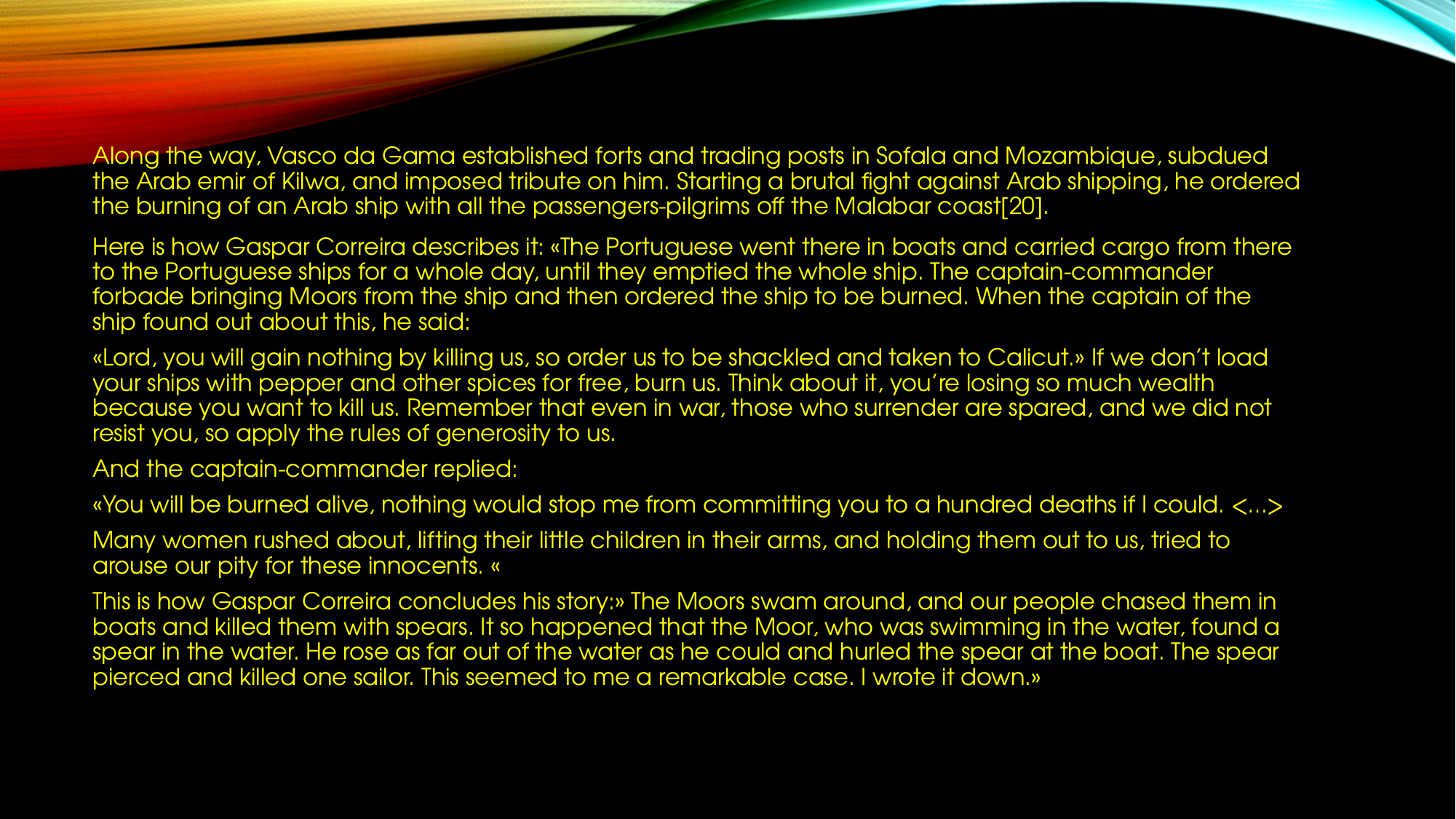

Along the way, Vasco da Gama established forts and trading posts in Sofala and Mozambique, subdued the Arab emir of Kilwa, and imposed tribute on him. Starting a brutal fight against Arab shipping, he ordered the burning of an Arab ship with all the passengers-pilgrims off the Malabar coast[20].
Here is how Gaspar Correira describes it: «The Portuguese went there in boats and carried cargo from there to the Portuguese ships for a whole day, until they emptied the whole ship. The captain-commander forbade bringing Moors from the ship and then ordered the ship to be burned. When the captain of the ship found out about this, he said:
«Lord, you will gain nothing by killing us, so order us to be shackled and taken to Calicut.» If we don’t load your ships with pepper and other spices for free, burn us. Think about it, you’re losing so much wealth because you want to kill us. Remember that even in war, those who surrender are spared, and we did not resist you, so apply the rules of generosity to us.
And the captain-commander replied:
«You will be burned alive, nothing would stop me from committing you to a hundred deaths if I could. <…>
Many women rushed about, lifting their little children in their arms, and holding them out to us, tried to arouse our pity for these innocents. «
This is how Gaspar Correira concludes his story:» The Moors swam around, and our people chased them in boats and killed them with spears. It so happened that the Moor, who was swimming in the water, found a spear in the water. He rose as far out of the water as he could and hurled the spear at the boat. The spear pierced and killed one sailor. This seemed to me a remarkable case. I wrote it down.»